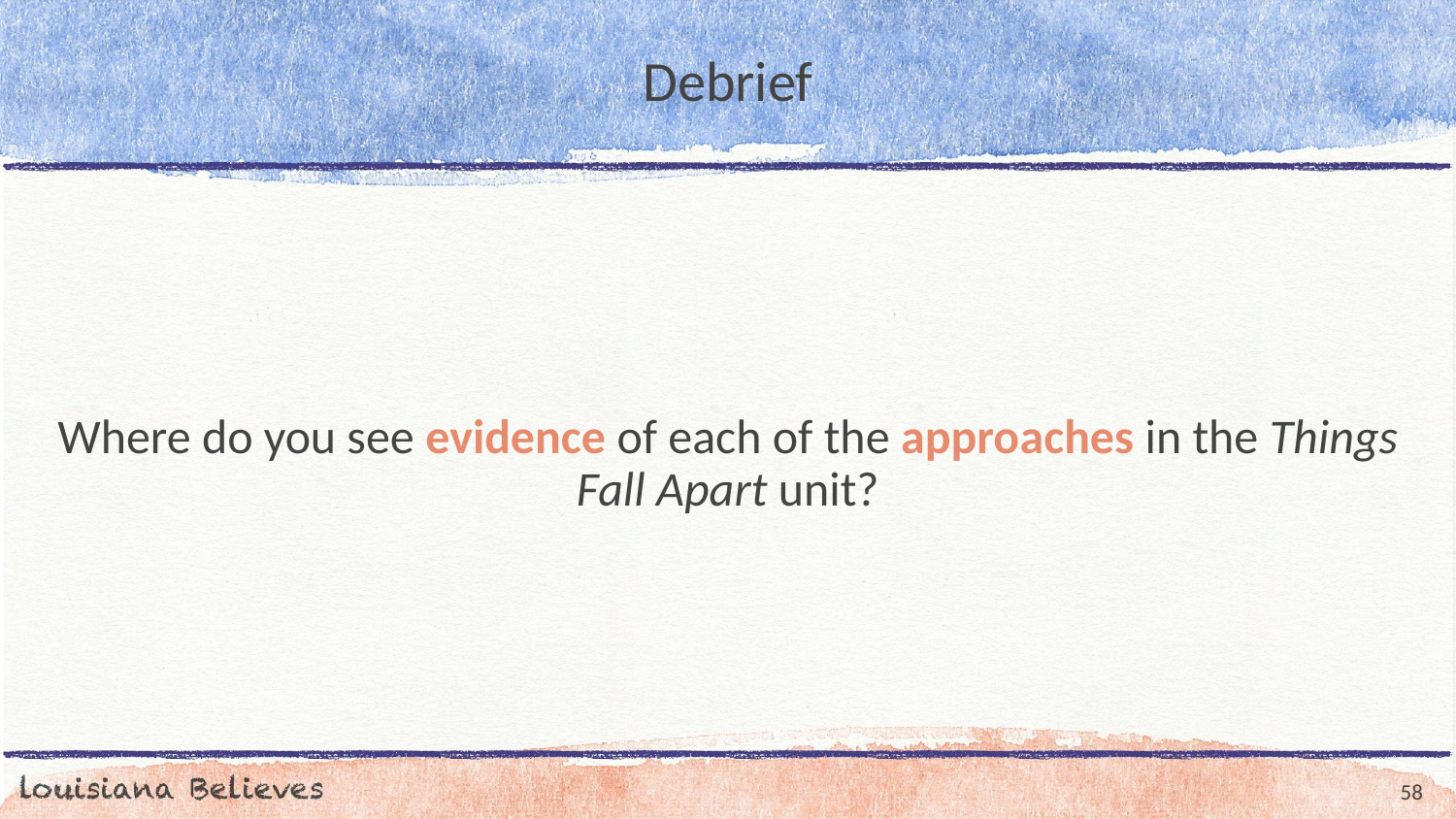

# Debrief
Where do you see evidence of each of the approaches in the Things Fall Apart unit?